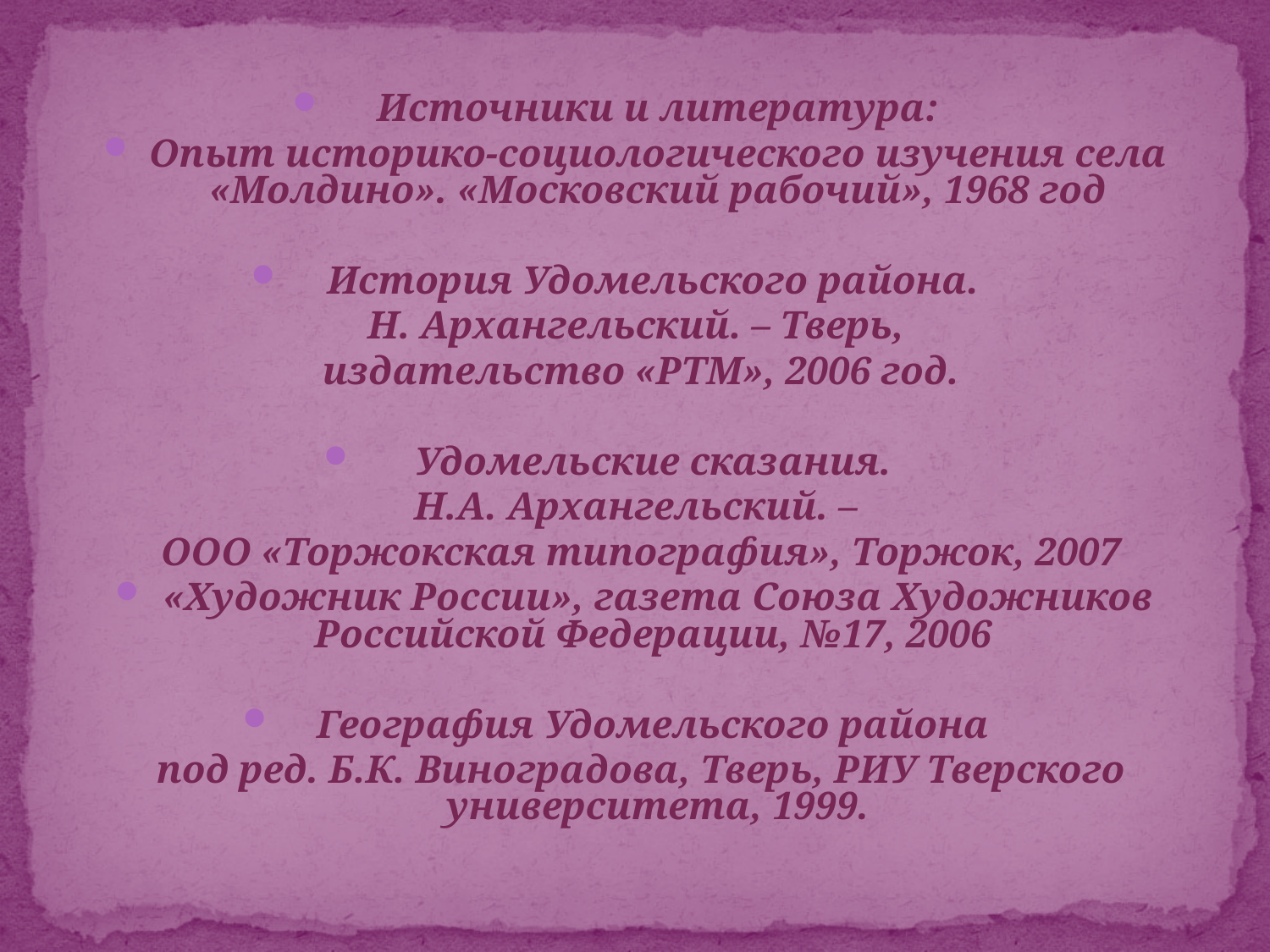

Источники и литература:
Опыт историко-социологического изучения села «Молдино». «Московский рабочий», 1968 год

История Удомельского района.
Н. Архангельский. – Тверь,
издательство «РТМ», 2006 год.

Удомельские сказания.
Н.А. Архангельский. –
ООО «Торжокская типография», Торжок, 2007
«Художник России», газета Союза Художников Российской Федерации, №17, 2006

География Удомельского района
под ред. Б.К. Виноградова, Тверь, РИУ Тверского университета, 1999.